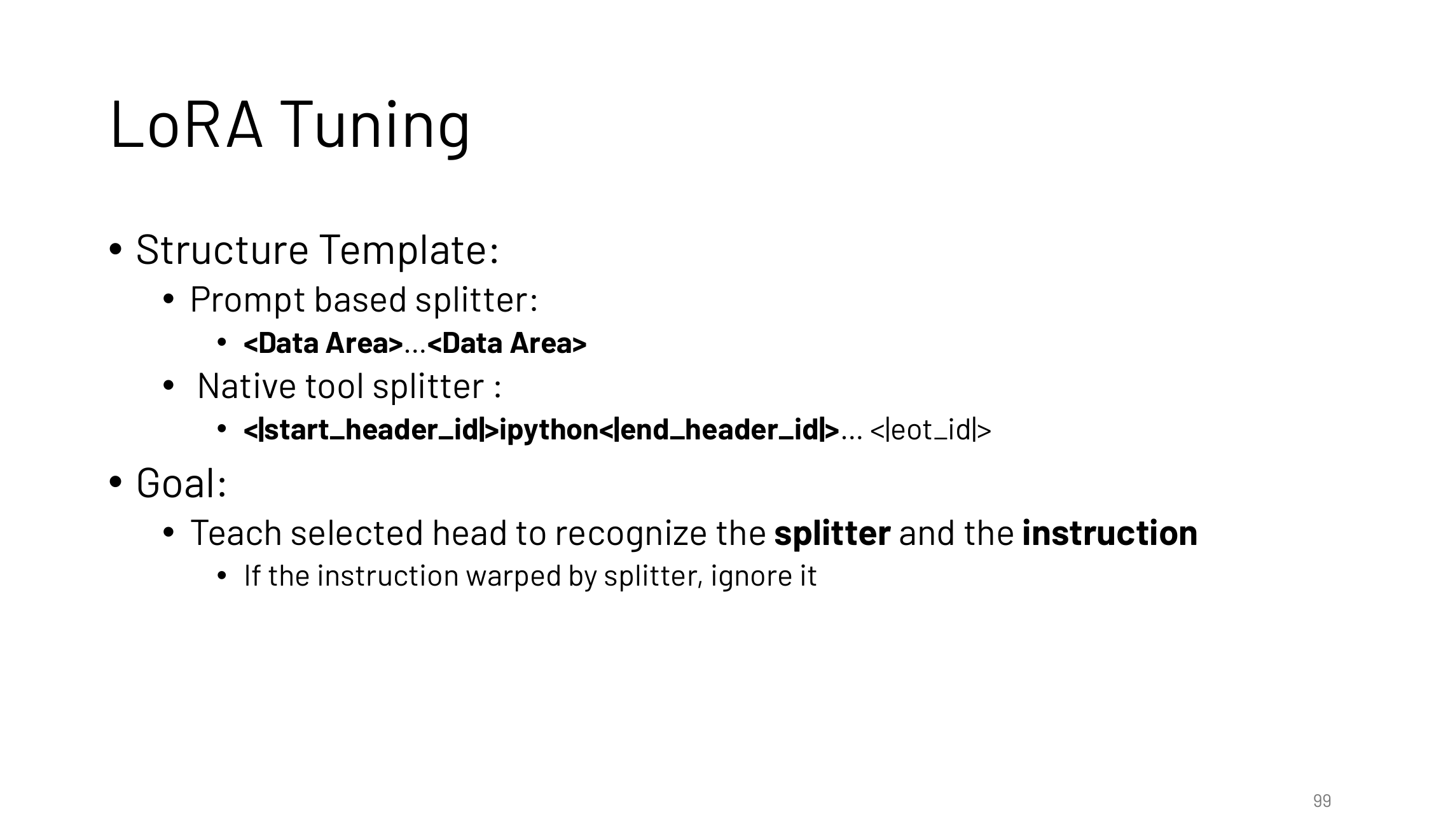

# LoRA Tuning
Structure Template:
Prompt based splitter:
<Data Area>…<Data Area>
 Native tool splitter :
<|start_header_id|>ipython<|end_header_id|>… <|eot_id|>
Goal:
Teach selected head to recognize the splitter and the instruction
If the instruction warped by splitter, ignore it
99